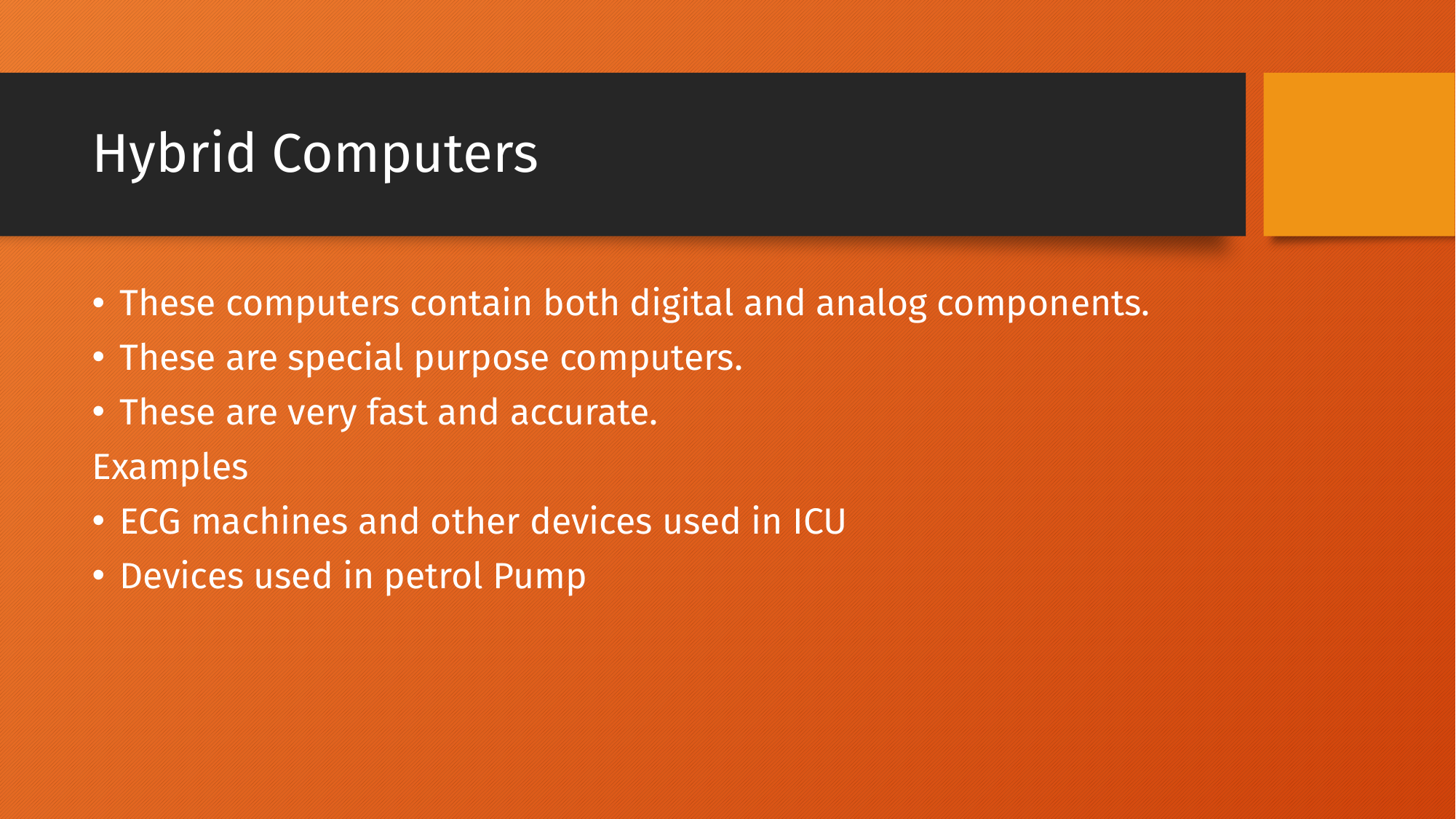

# Hybrid Computers
These computers contain both digital and analog components.
These are special purpose computers.
These are very fast and accurate.
Examples
ECG machines and other devices used in ICU
Devices used in petrol Pump